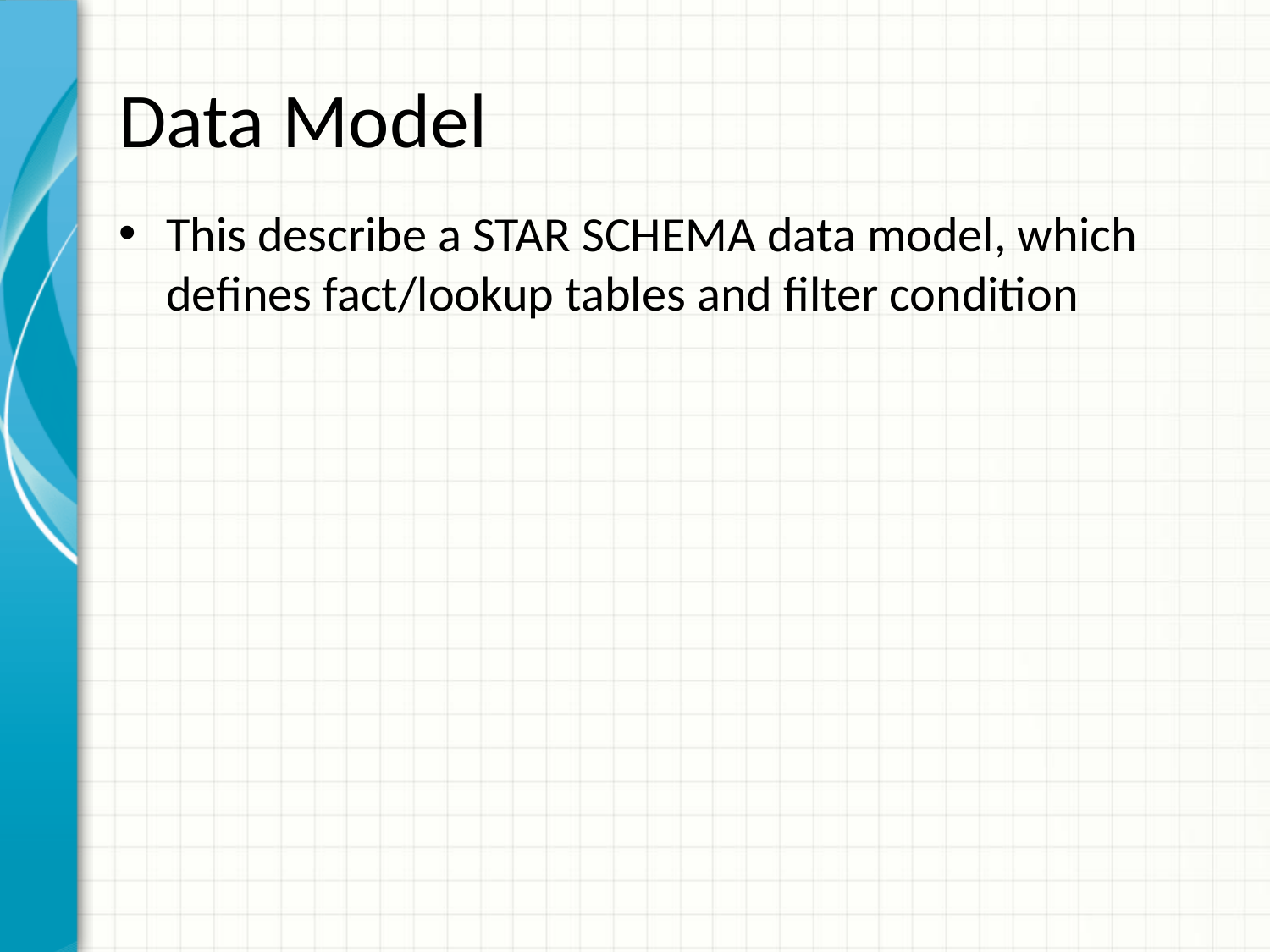

# Data Model
This describe a STAR SCHEMA data model, which defines fact/lookup tables and filter condition